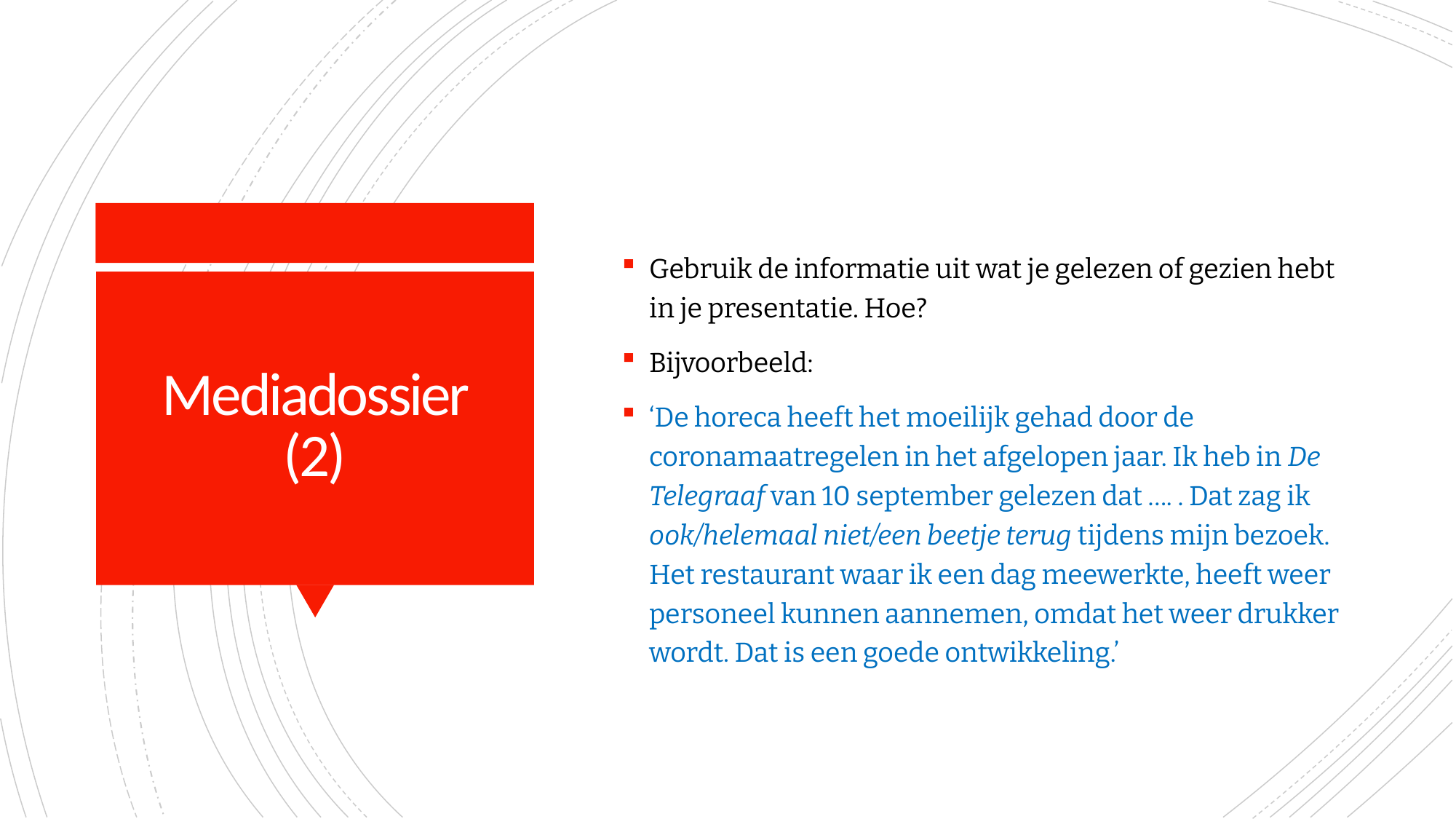

Gebruik de informatie uit wat je gelezen of gezien hebt in je presentatie. Hoe?
Bijvoorbeeld:
‘De horeca heeft het moeilijk gehad door de coronamaatregelen in het afgelopen jaar. Ik heb in De Telegraaf van 10 september gelezen dat …. . Dat zag ik ook/helemaal niet/een beetje terug tijdens mijn bezoek. Het restaurant waar ik een dag meewerkte, heeft weer personeel kunnen aannemen, omdat het weer drukker wordt. Dat is een goede ontwikkeling.’
# Mediadossier (2)